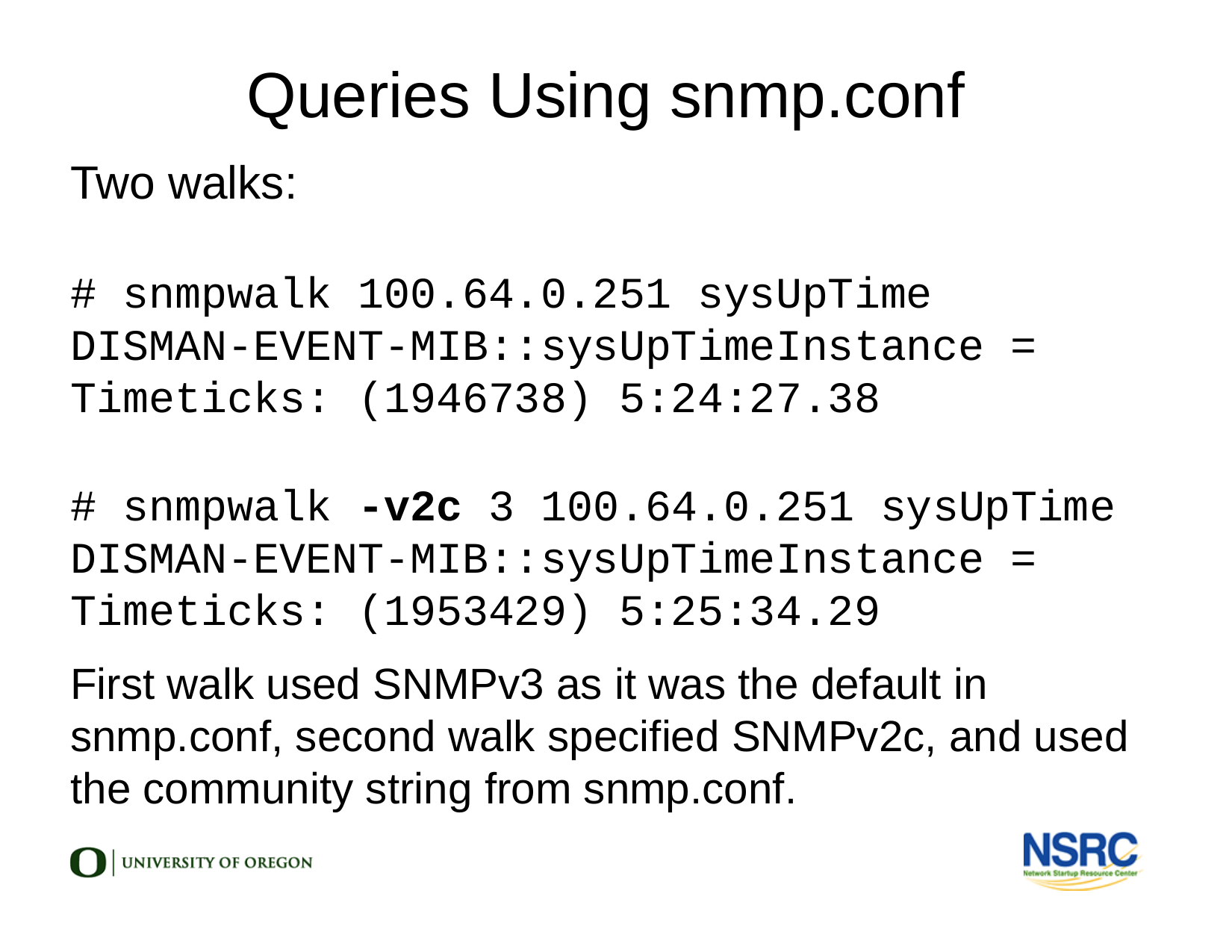

Queries Using snmp.conf
Two walks:

# snmpwalk 100.64.0.251 sysUpTime
DISMAN-EVENT-MIB::sysUpTimeInstance = Timeticks: (1946738) 5:24:27.38
# snmpwalk -v2c 3 100.64.0.251 sysUpTime
DISMAN-EVENT-MIB::sysUpTimeInstance = Timeticks: (1953429) 5:25:34.29

First walk used SNMPv3 as it was the default in snmp.conf, second walk specified SNMPv2c, and used the community string from snmp.conf.